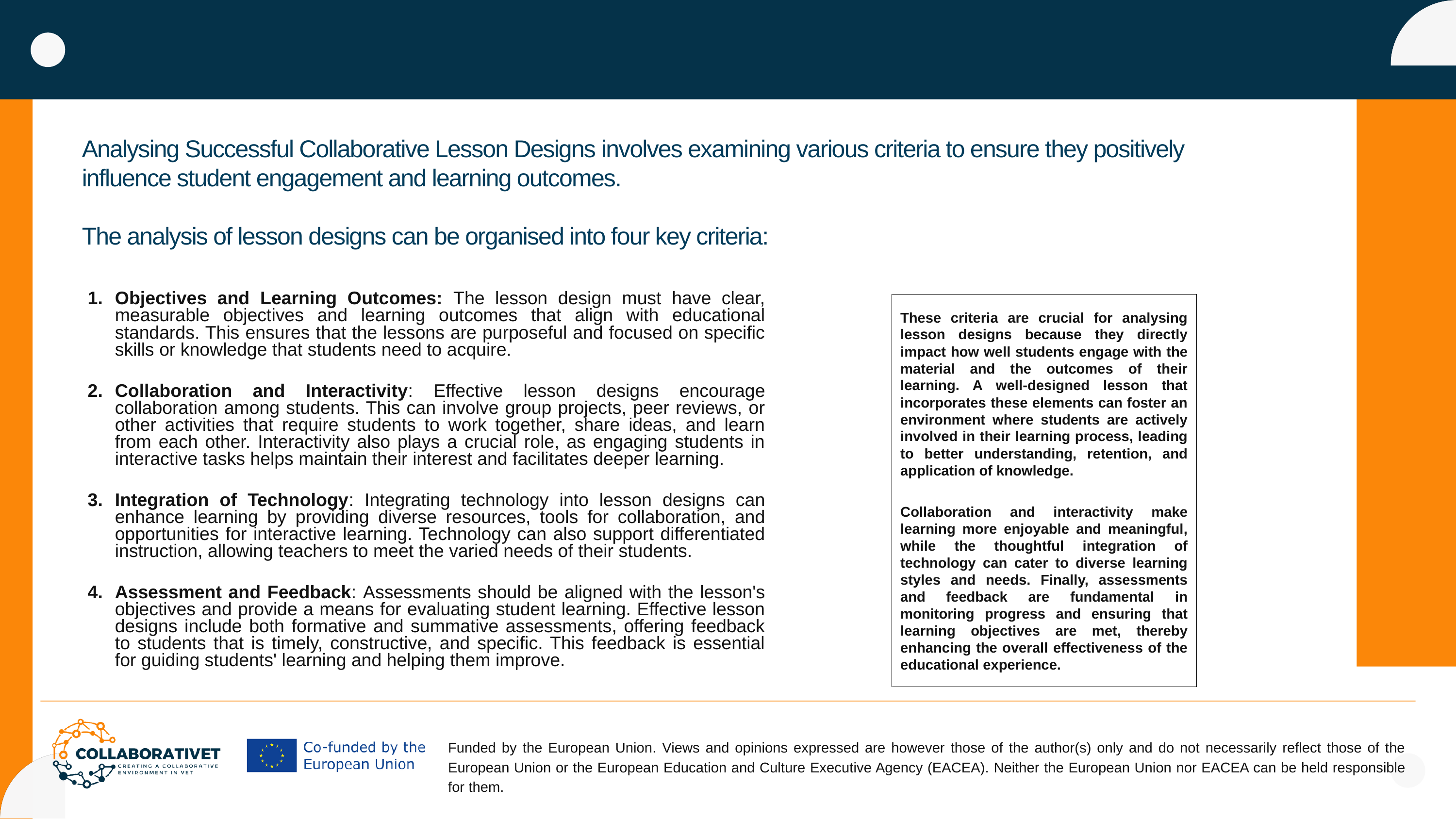

Analysing Successful Collaborative Lesson Designs involves examining various criteria to ensure they positively influence student engagement and learning outcomes.

The analysis of lesson designs can be organised into four key criteria:
Objectives and Learning Outcomes: The lesson design must have clear, measurable objectives and learning outcomes that align with educational standards. This ensures that the lessons are purposeful and focused on specific skills or knowledge that students need to acquire.
Collaboration and Interactivity: Effective lesson designs encourage collaboration among students. This can involve group projects, peer reviews, or other activities that require students to work together, share ideas, and learn from each other. Interactivity also plays a crucial role, as engaging students in interactive tasks helps maintain their interest and facilitates deeper learning.
Integration of Technology: Integrating technology into lesson designs can enhance learning by providing diverse resources, tools for collaboration, and opportunities for interactive learning. Technology can also support differentiated instruction, allowing teachers to meet the varied needs of their students.
Assessment and Feedback: Assessments should be aligned with the lesson's objectives and provide a means for evaluating student learning. Effective lesson designs include both formative and summative assessments, offering feedback to students that is timely, constructive, and specific. This feedback is essential for guiding students' learning and helping them improve.
These criteria are crucial for analysing lesson designs because they directly impact how well students engage with the material and the outcomes of their learning. A well-designed lesson that incorporates these elements can foster an environment where students are actively involved in their learning process, leading to better understanding, retention, and application of knowledge.
Collaboration and interactivity make learning more enjoyable and meaningful, while the thoughtful integration of technology can cater to diverse learning styles and needs. Finally, assessments and feedback are fundamental in monitoring progress and ensuring that learning objectives are met, thereby enhancing the overall effectiveness of the educational experience.

Funded by the European Union. Views and opinions expressed are however those of the author(s) only and do not necessarily reflect those of the European Union or the European Education and Culture Executive Agency (EACEA). Neither the European Union nor EACEA can be held responsible for them.